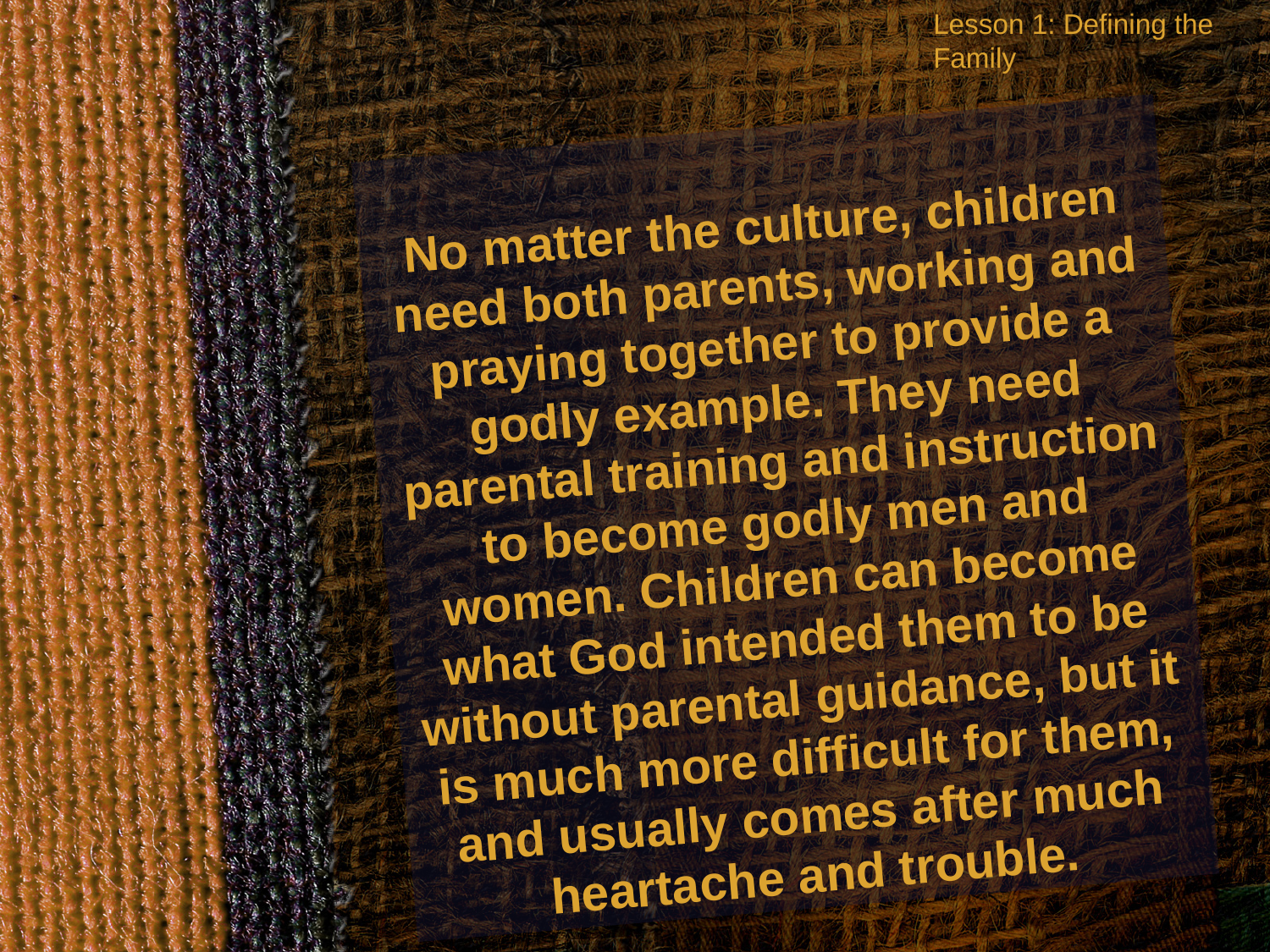

Lesson 1: Defining the Family

No matter the culture, children need both parents, working and praying together to provide a godly example. They need parental training and instruction to become godly men and women. Children can become what God intended them to be without parental guidance, but it is much more difficult for them, and usually comes after much heartache and trouble.